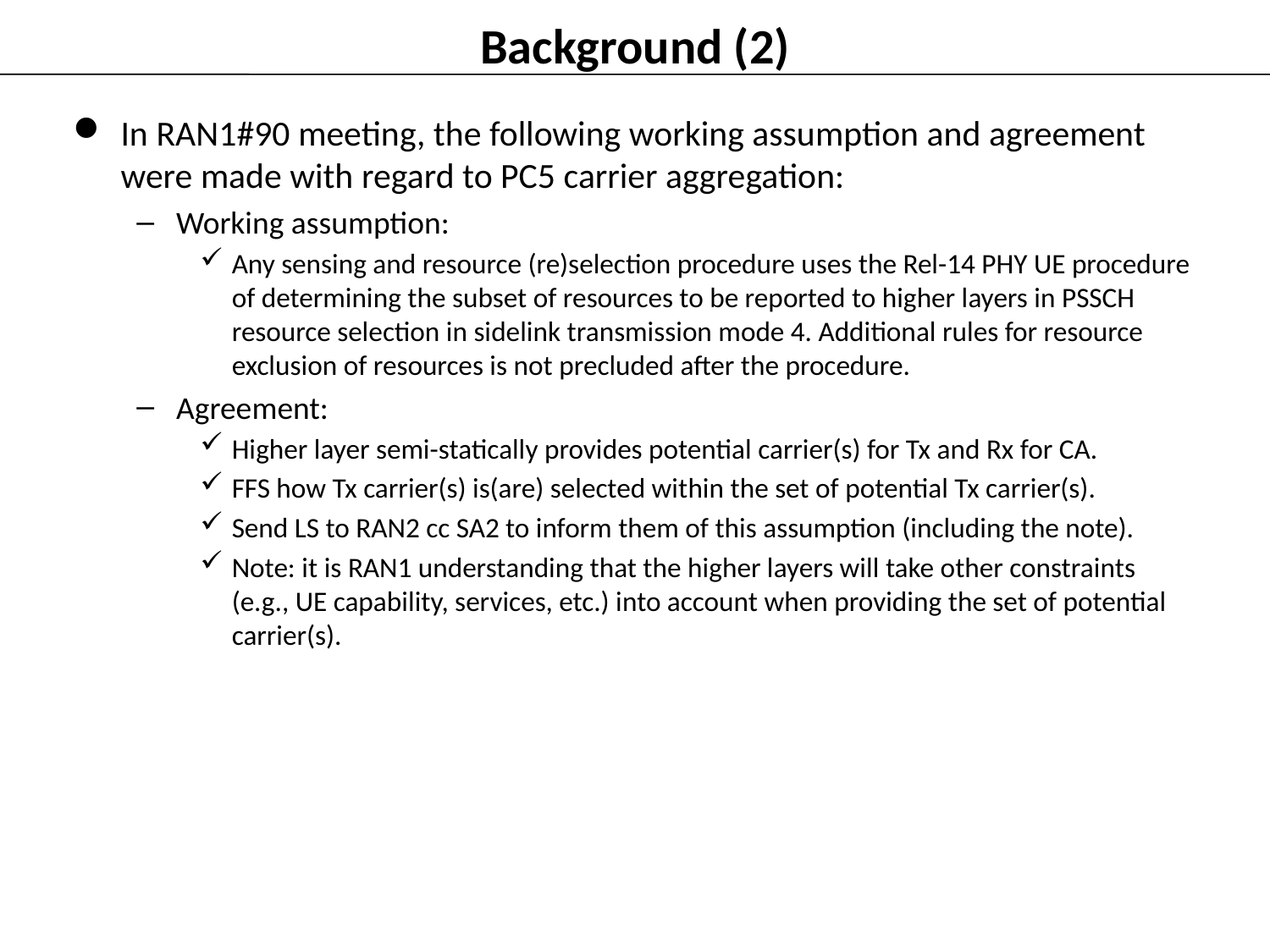

# Background (2)
In RAN1#90 meeting, the following working assumption and agreement were made with regard to PC5 carrier aggregation:
Working assumption:
Any sensing and resource (re)selection procedure uses the Rel-14 PHY UE procedure of determining the subset of resources to be reported to higher layers in PSSCH resource selection in sidelink transmission mode 4. Additional rules for resource exclusion of resources is not precluded after the procedure.
Agreement:
Higher layer semi-statically provides potential carrier(s) for Tx and Rx for CA.
FFS how Tx carrier(s) is(are) selected within the set of potential Tx carrier(s).
Send LS to RAN2 cc SA2 to inform them of this assumption (including the note).
Note: it is RAN1 understanding that the higher layers will take other constraints (e.g., UE capability, services, etc.) into account when providing the set of potential carrier(s).